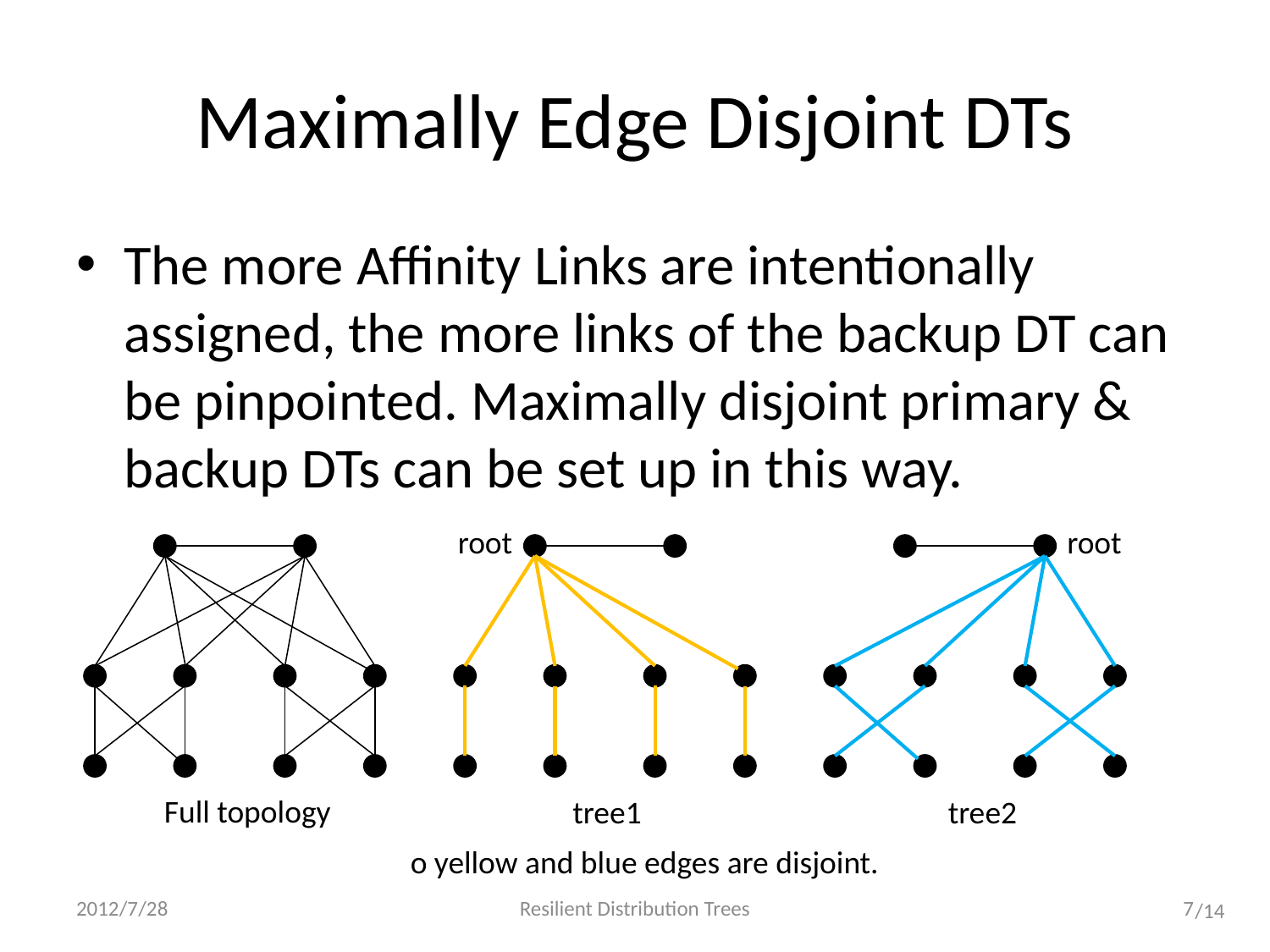

# Maximally Edge Disjoint DTs
The more Affinity Links are intentionally assigned, the more links of the backup DT can be pinpointed. Maximally disjoint primary & backup DTs can be set up in this way.
root
root

Full topology
tree1
tree2
o yellow and blue edges are disjoint.
2012/7/28
Resilient Distribution Trees
7